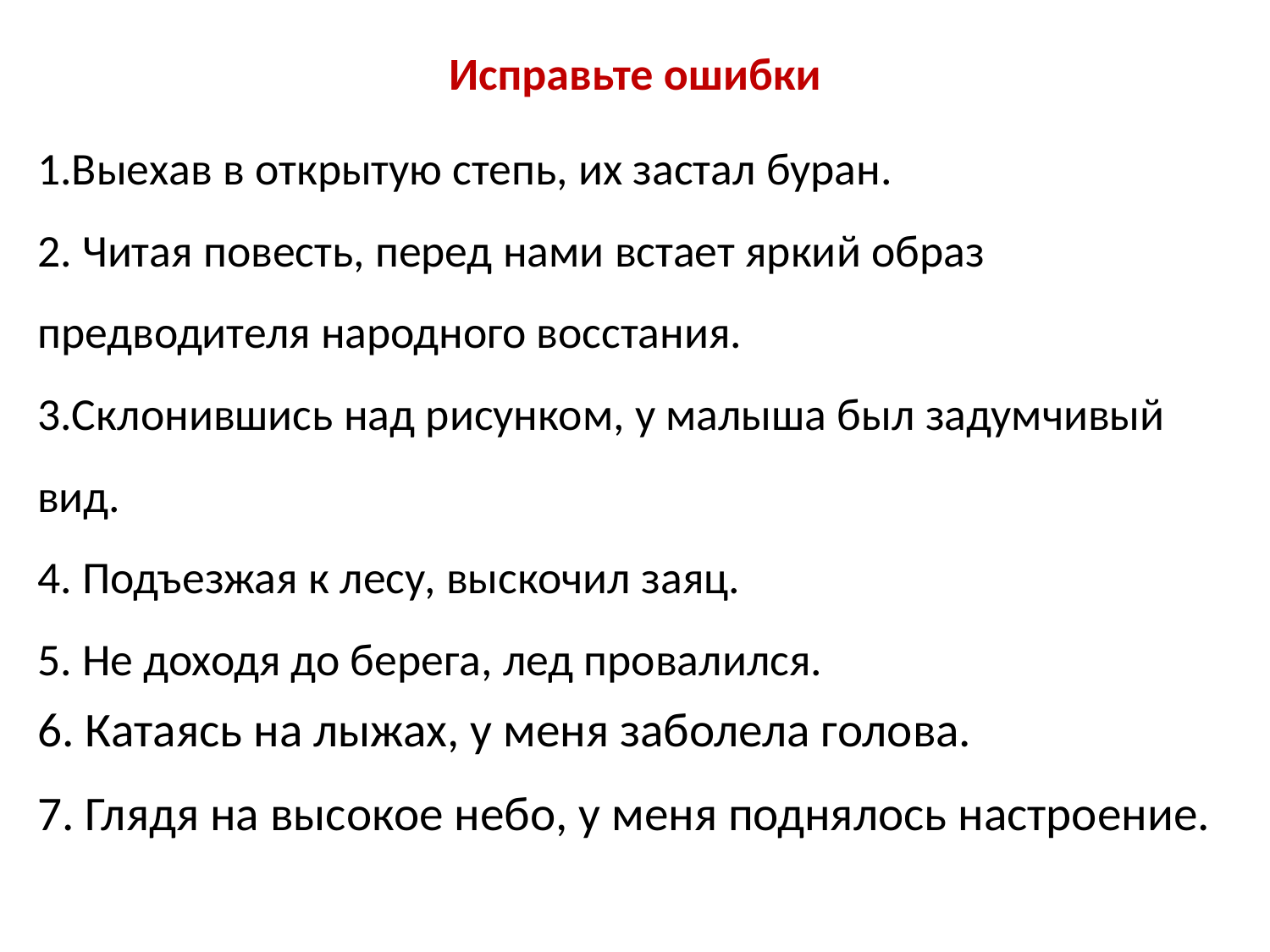

# Исправьте ошибки
1.Выехав в открытую степь, их застал буран.
2. Читая повесть, перед нами встает яркий образ предводителя народного восстания.
3.Склонившись над рисунком, у малыша был задумчивый вид.
4. Подъезжая к лесу, выскочил заяц.
5. Не доходя до берега, лед провалился.
6. Катаясь на лыжах, у меня заболела голова.
7. Глядя на высокое небо, у меня поднялось настроение.